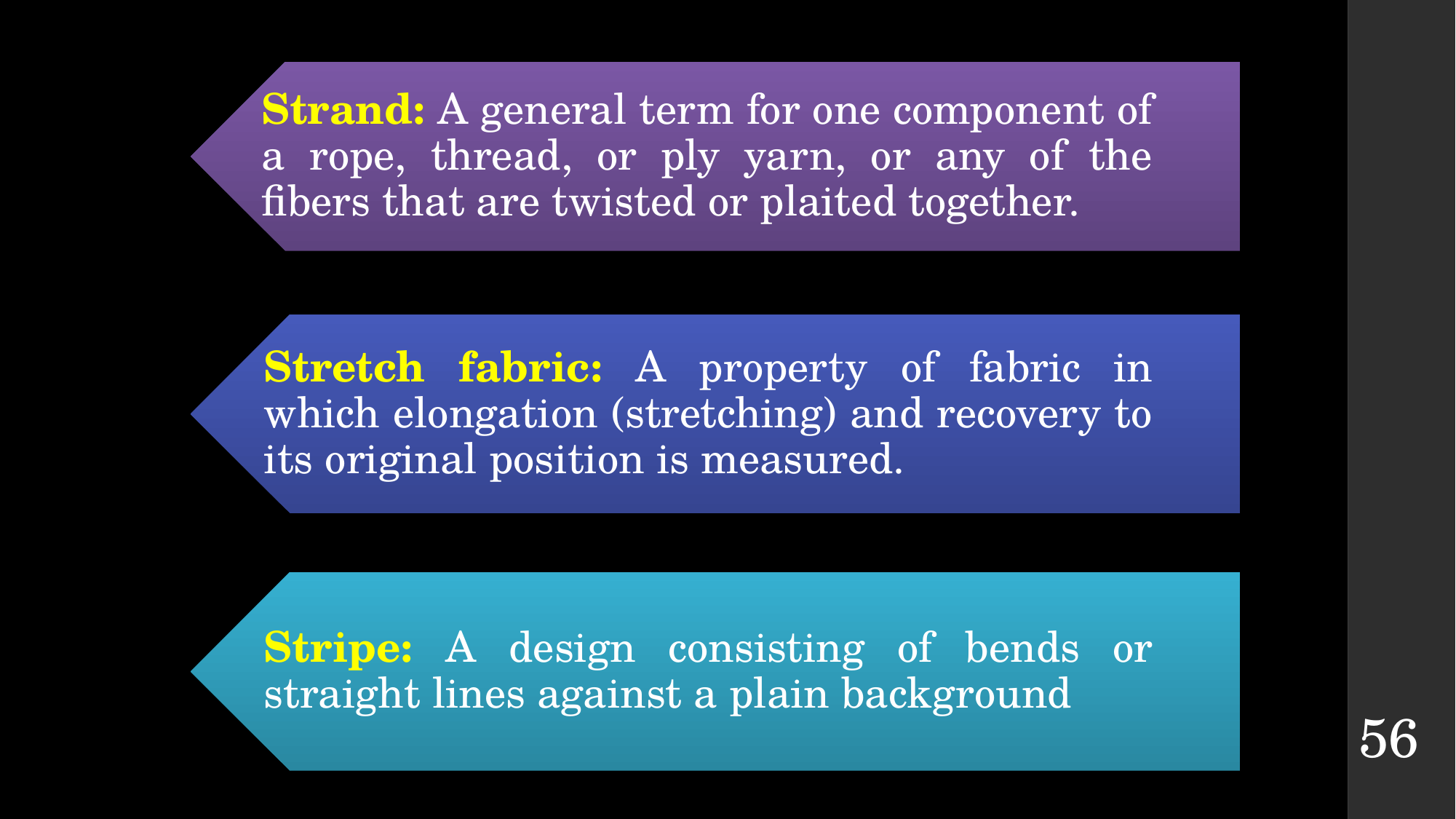

Strand: A general term for one component of a rope, thread, or ply yarn, or any of the fibers that are twisted or plaited together.
Stretch fabric: A property of fabric in which elongation (stretching) and recovery to its original position is measured.
Stripe: A design consisting of bends or straight lines against a plain background
56